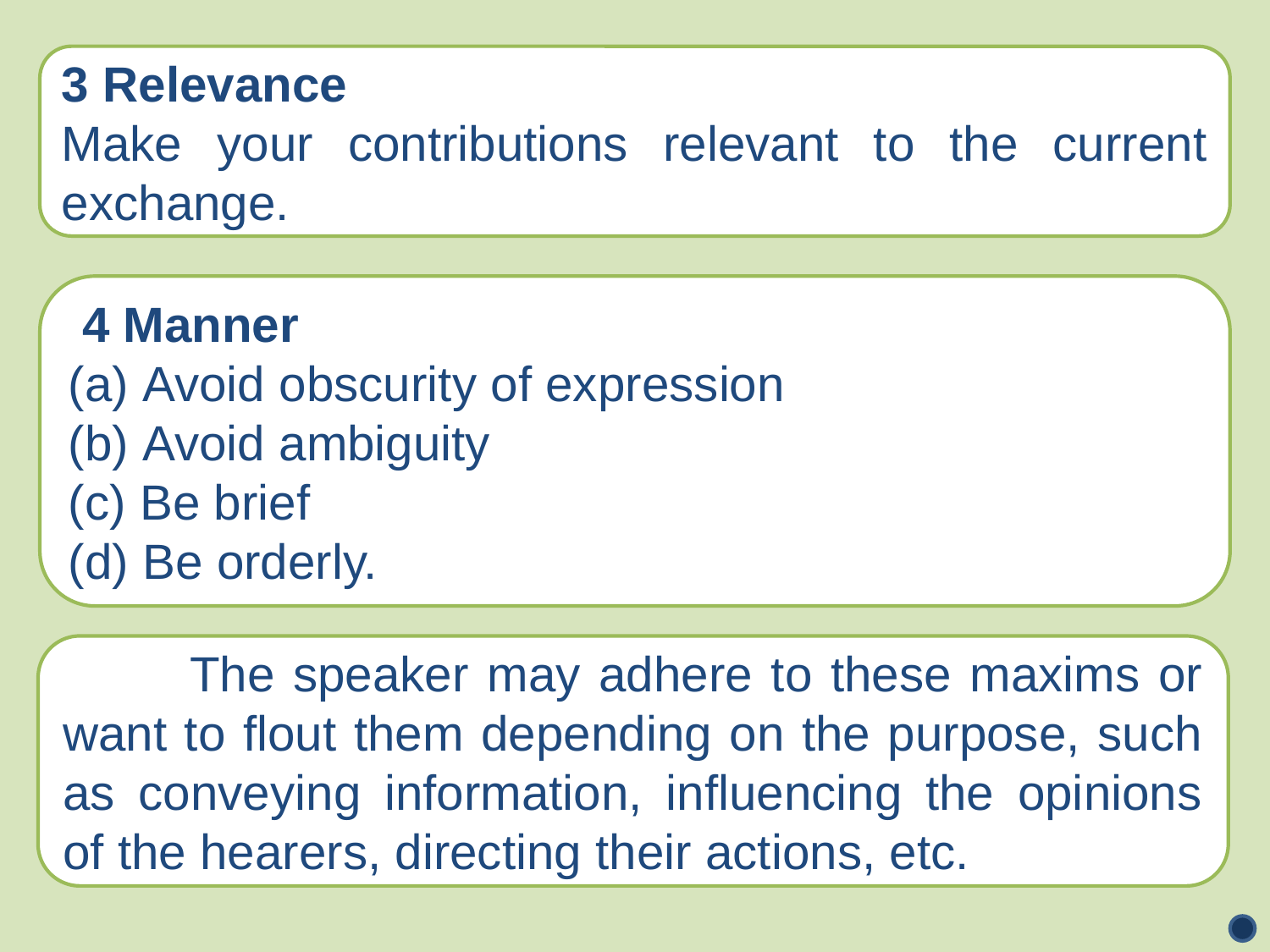

3 Relevance
Make your contributions relevant to the current exchange.
 4 Manner
(a) Avoid obscurity of expression
(b) Avoid ambiguity
(c) Be brief
(d) Be orderly.
	The speaker may adhere to these maxims or want to flout them depending on the purpose, such as conveying information, influencing the opinions of the hearers, directing their actions, etc.